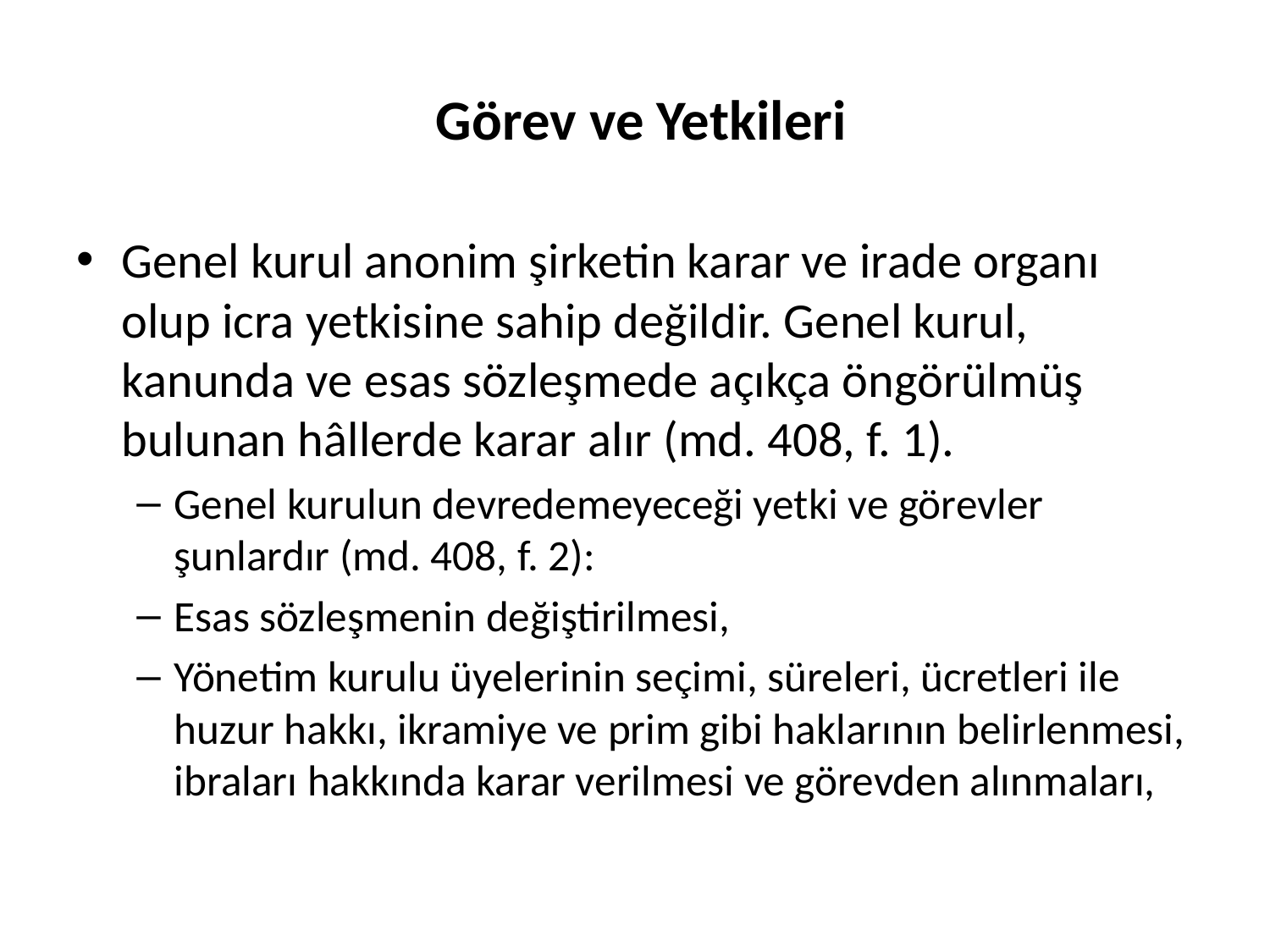

# Görev ve Yetkileri
Genel kurul anonim şirketin karar ve irade organı olup icra yetkisine sahip değildir. Genel kurul, kanunda ve esas sözleşmede açıkça öngörülmüş bulunan hâllerde karar alır (md. 408, f. 1).
Genel kurulun devredemeyeceği yetki ve görevler şunlardır (md. 408, f. 2):
Esas sözleşmenin değiştirilmesi,
Yönetim kurulu üyelerinin seçimi, süreleri, ücretleri ile huzur hakkı, ikramiye ve prim gibi haklarının belirlenmesi, ibraları hakkında karar verilmesi ve görevden alınmaları,